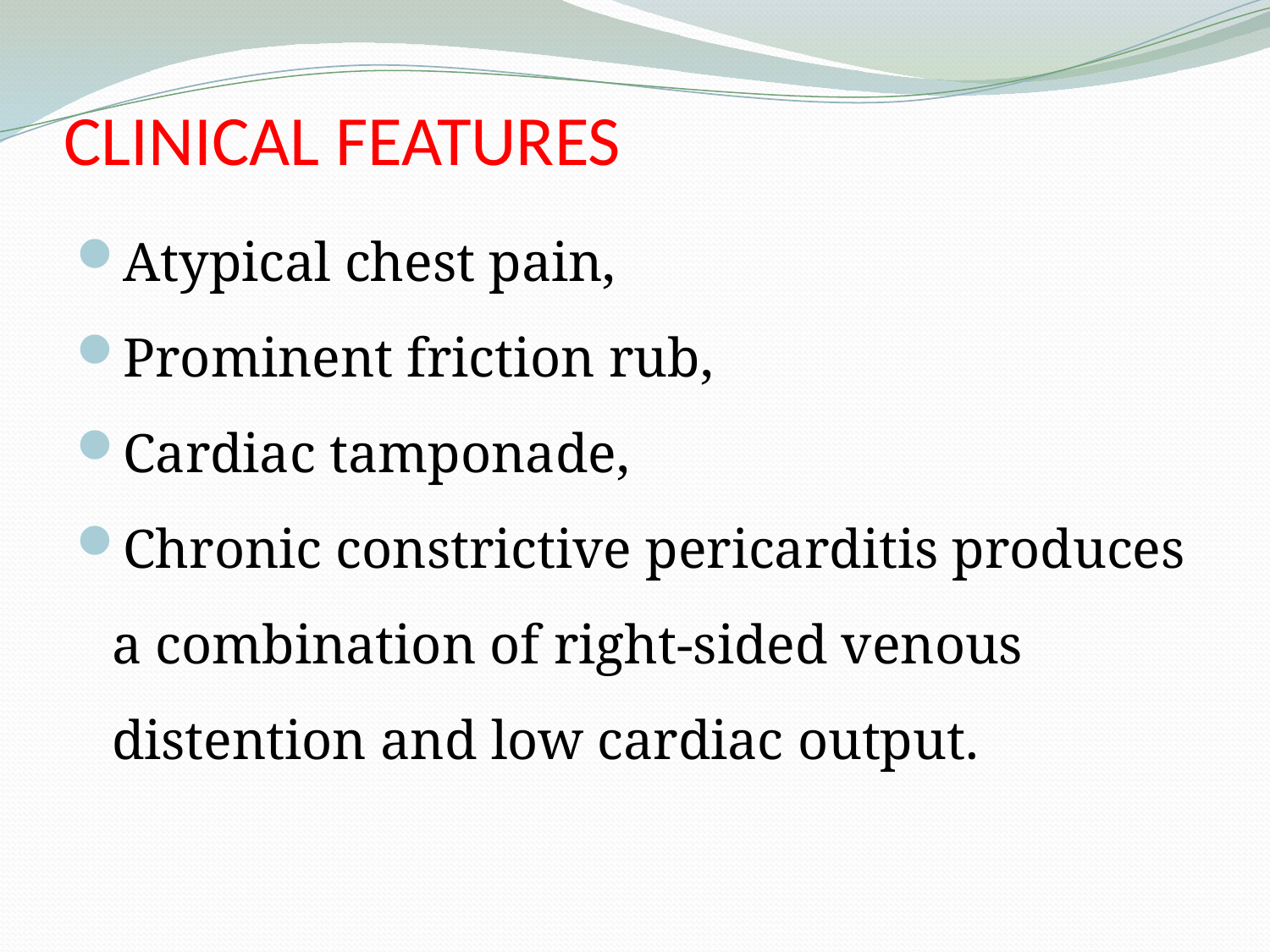

# CLINICAL FEATURES
Atypical chest pain,
Prominent friction rub,
Cardiac tamponade,
Chronic constrictive pericarditis produces a combination of right-sided venous distention and low cardiac output.